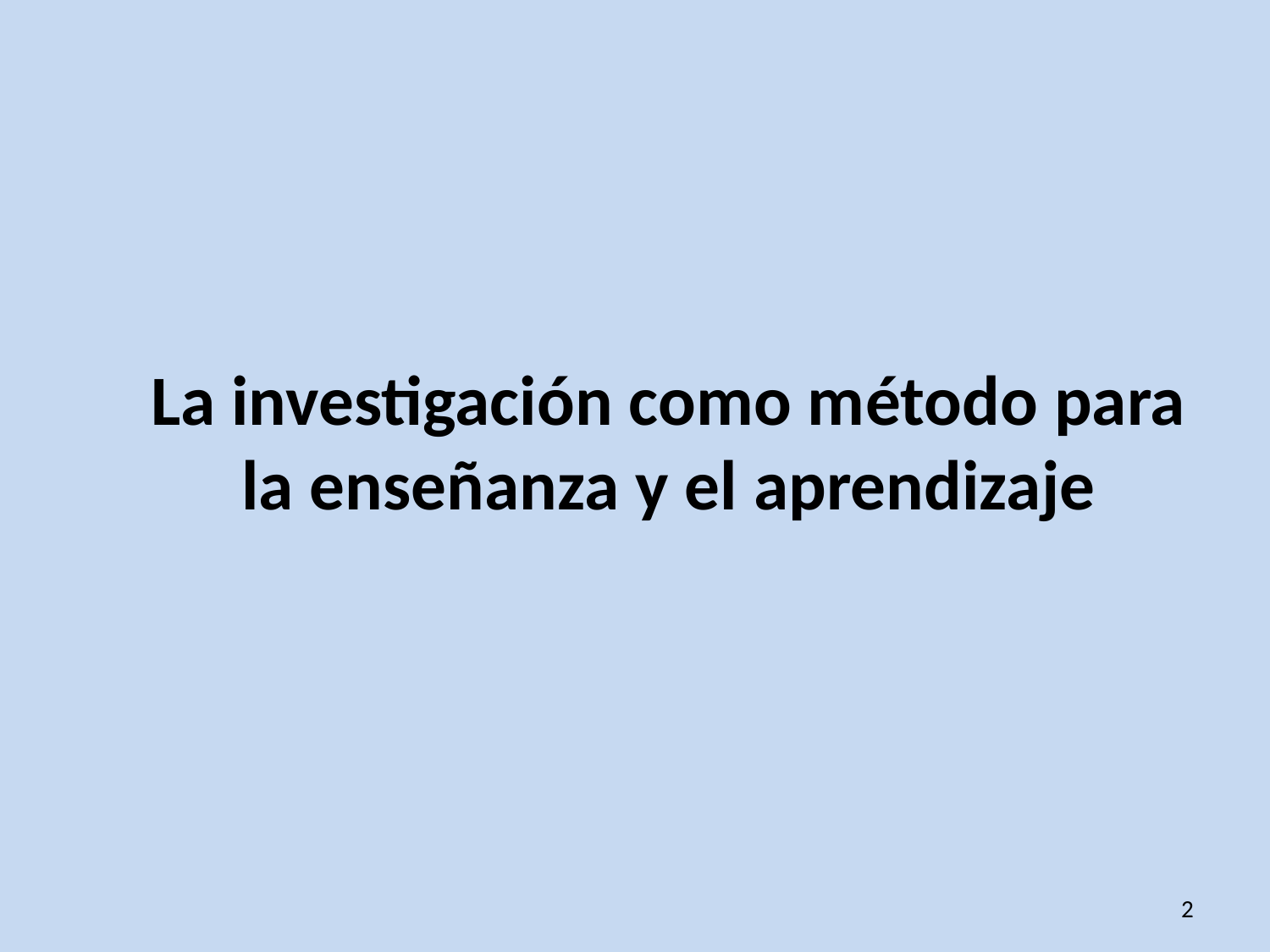

# La investigación como método para la enseñanza y el aprendizaje

2